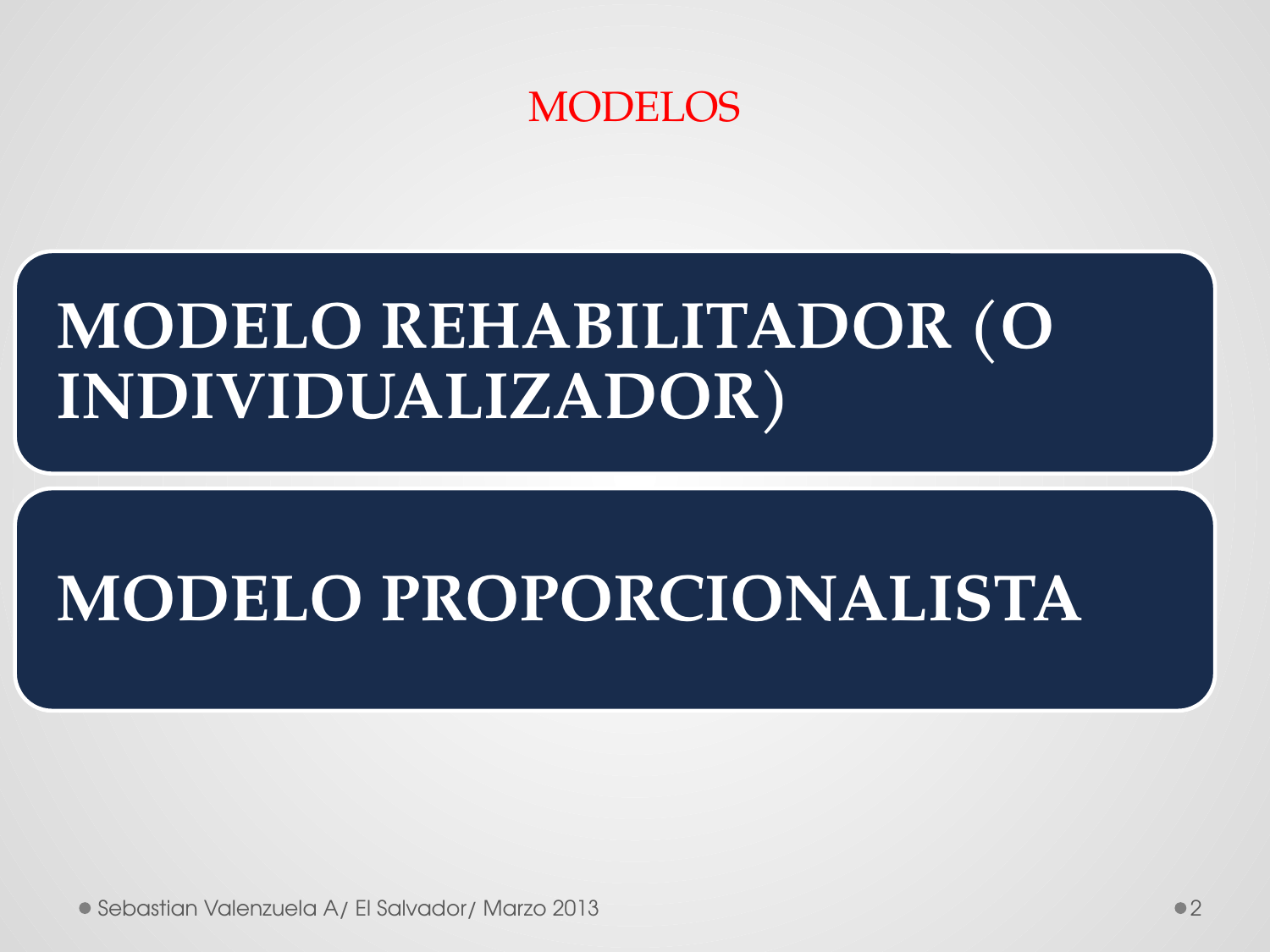

# MODELOS
MODELO REHABILITADOR (O INDIVIDUALIZADOR)
MODELO PROPORCIONALISTA
Sebastian Valenzuela A/ El Salvador/ Marzo 2013
2